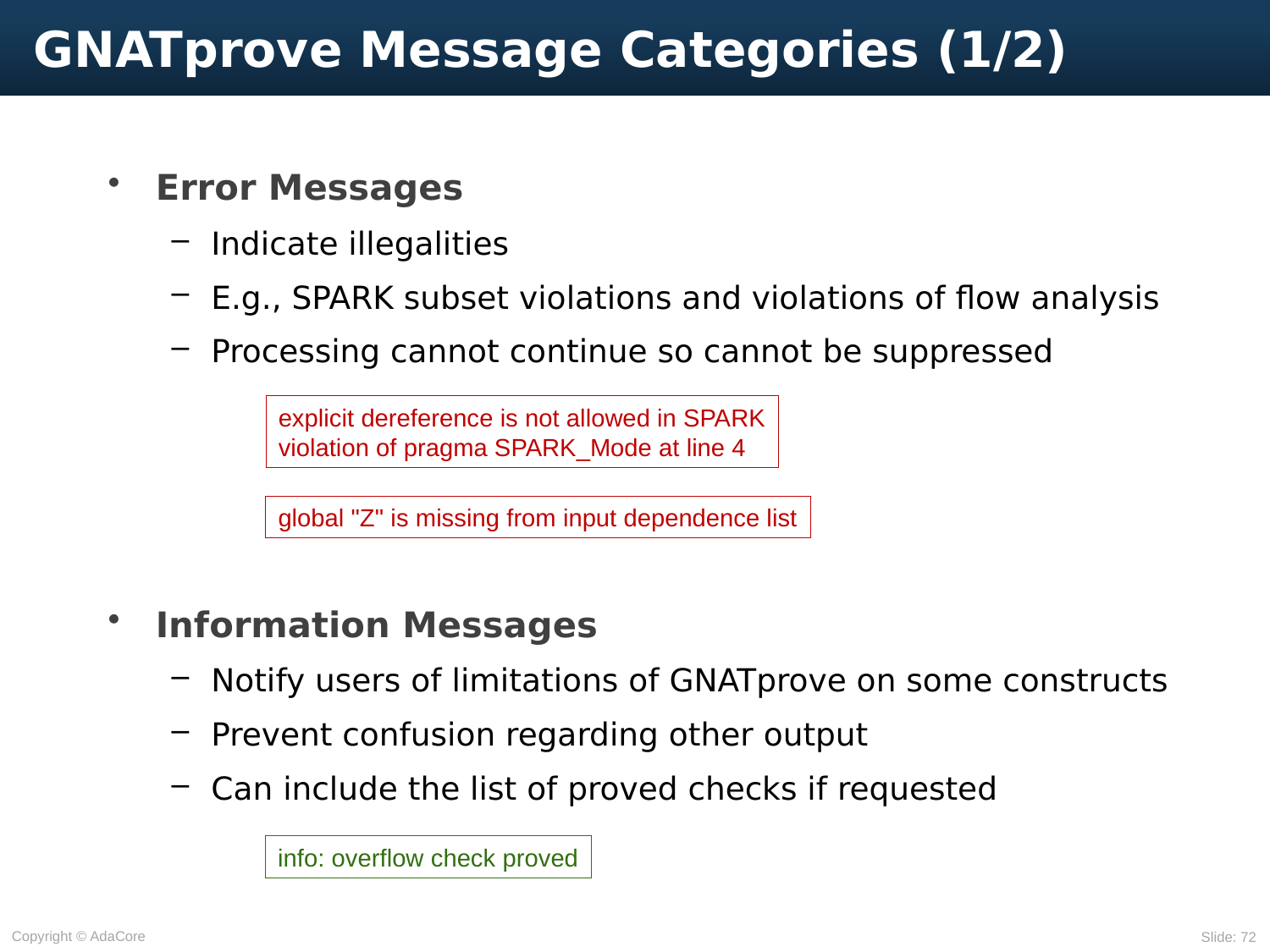

# GNATprove Message Categories (1/2)
Error Messages
Indicate illegalities
E.g., SPARK subset violations and violations of flow analysis
Processing cannot continue so cannot be suppressed

Information Messages
Notify users of limitations of GNATprove on some constructs
Prevent confusion regarding other output
Can include the list of proved checks if requested
explicit dereference is not allowed in SPARK
violation of pragma SPARK_Mode at line 4
global "Z" is missing from input dependence list
info: overflow check proved